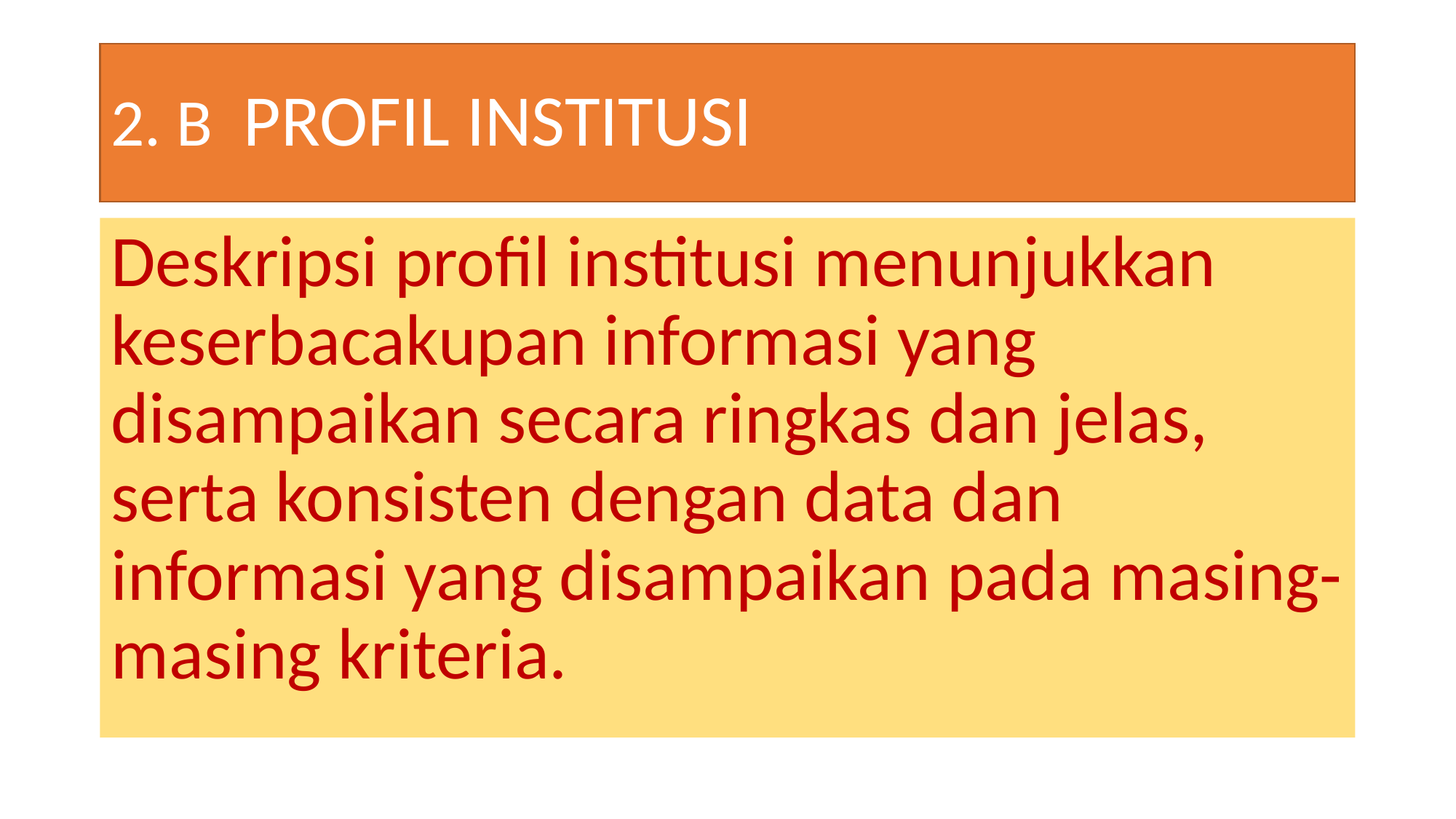

# 2. B  PROFIL INSTITUSI
Deskripsi profil institusi menunjukkan keserbacakupan informasi yang disampaikan secara ringkas dan jelas, serta konsisten dengan data dan informasi yang disampaikan pada masing-masing kriteria.